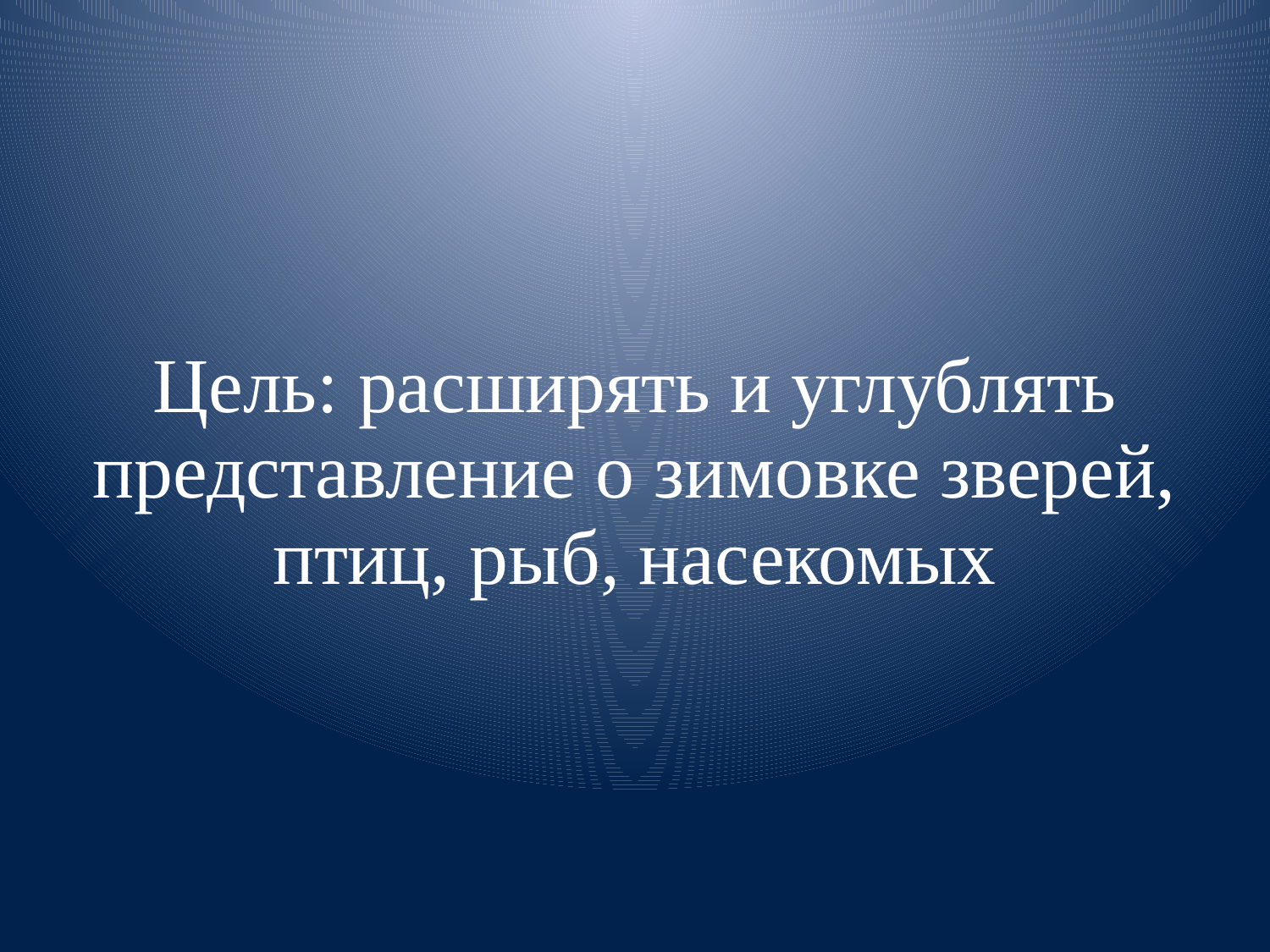

# Цель: расширять и углублять представление о зимовке зверей, птиц, рыб, насекомых